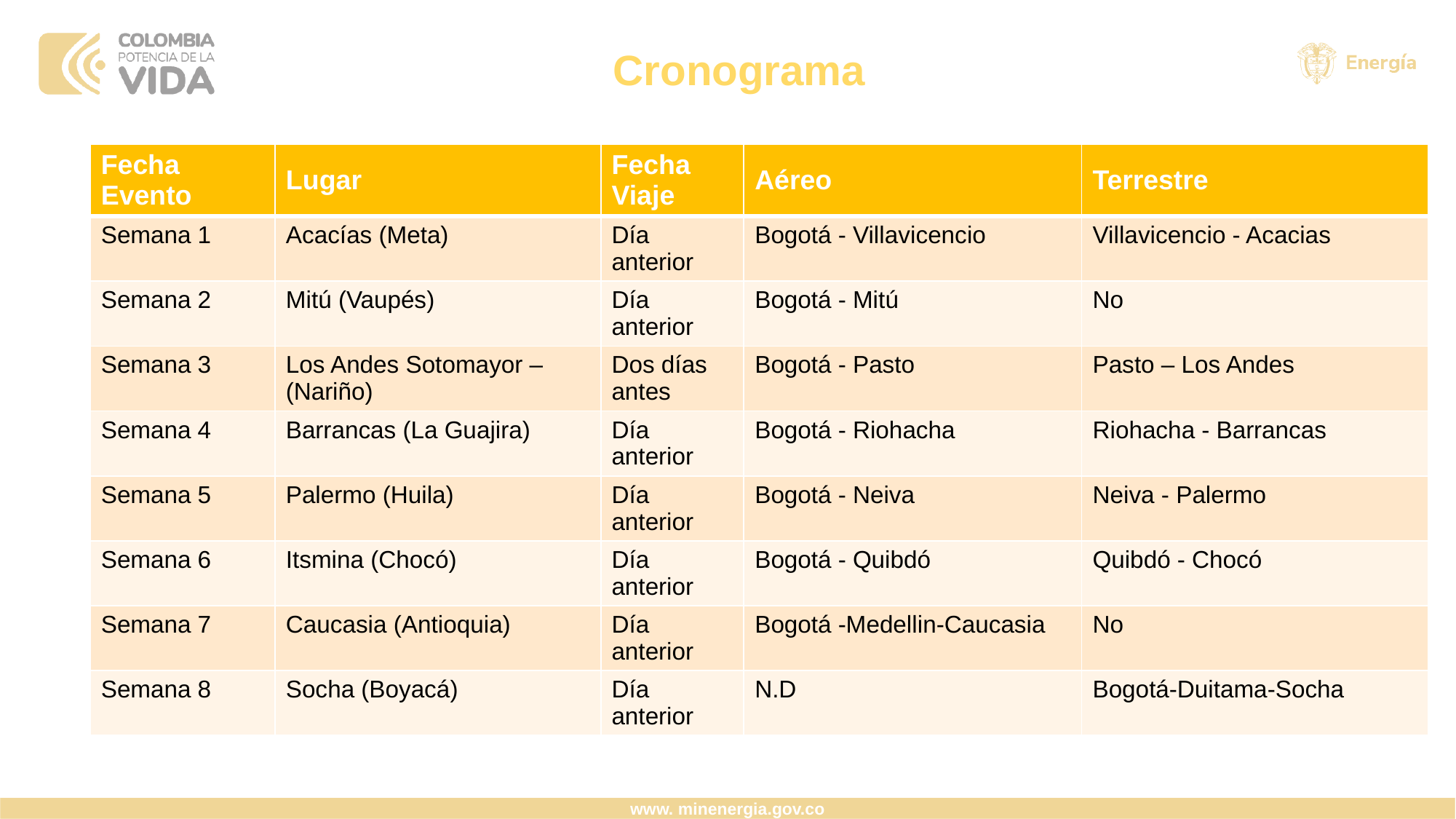

# Cronograma
| Fecha Evento | Lugar | Fecha Viaje | Aéreo | Terrestre |
| --- | --- | --- | --- | --- |
| Semana 1 | Acacías (Meta) | Día anterior | Bogotá - Villavicencio | Villavicencio - Acacias |
| Semana 2 | Mitú (Vaupés) | Día anterior | Bogotá - Mitú | No |
| Semana 3 | Los Andes Sotomayor – (Nariño) | Dos días antes | Bogotá - Pasto | Pasto – Los Andes |
| Semana 4 | Barrancas (La Guajira) | Día anterior | Bogotá - Riohacha | Riohacha - Barrancas |
| Semana 5 | Palermo (Huila) | Día anterior | Bogotá - Neiva | Neiva - Palermo |
| Semana 6 | Itsmina (Chocó) | Día anterior | Bogotá - Quibdó | Quibdó - Chocó |
| Semana 7 | Caucasia (Antioquia) | Día anterior | Bogotá -Medellin-Caucasia | No |
| Semana 8 | Socha (Boyacá) | Día anterior | N.D | Bogotá-Duitama-Socha |
www. minenergia.gov.co